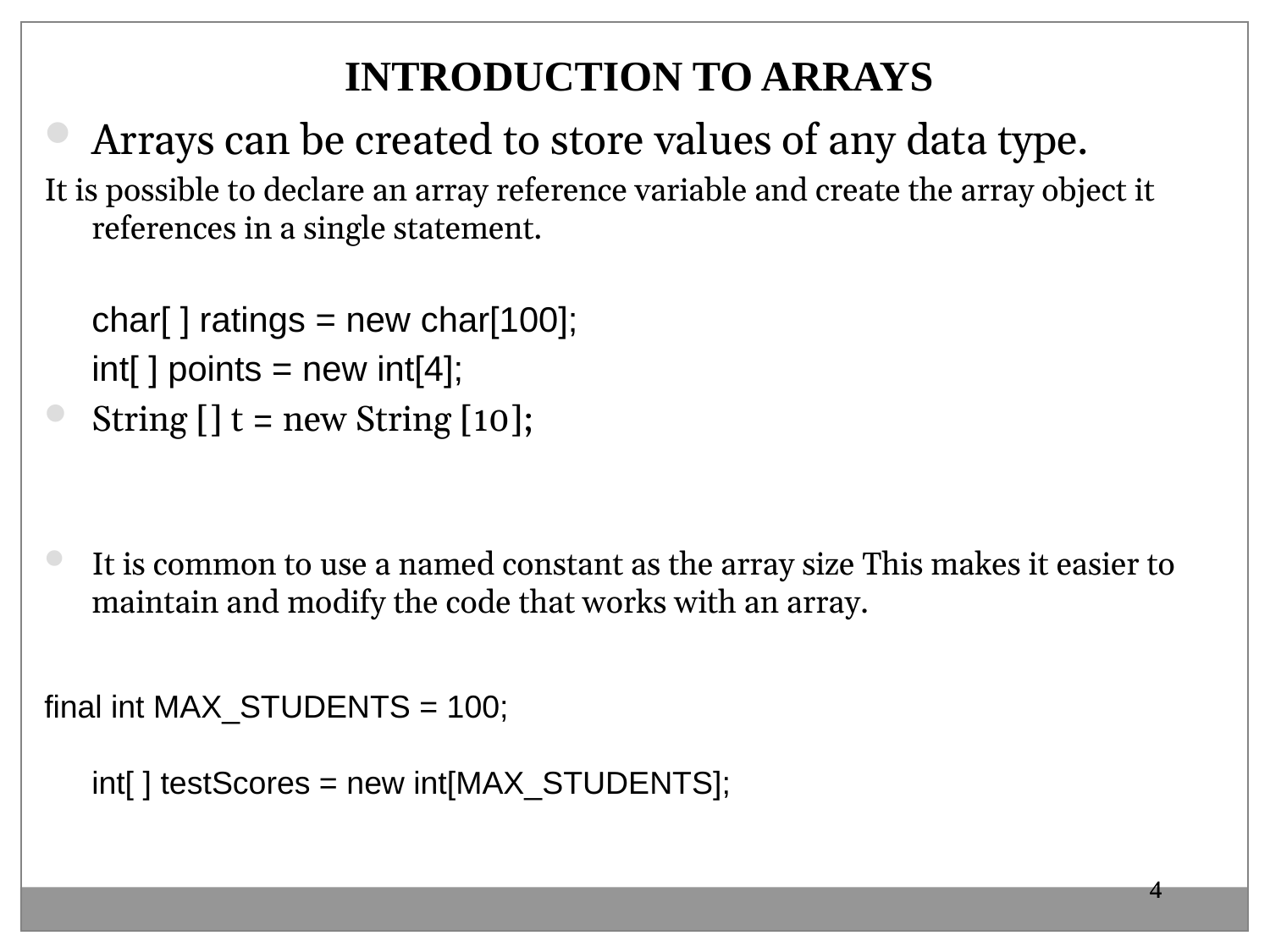

INTRODUCTION TO ARRAYS
Arrays can be created to store values of any data type.
It is possible to declare an array reference variable and create the array object it references in a single statement.

	char[ ] ratings = new char[100];
	int[ ] points = new int[4];
String [] t = new String [10];

It is common to use a named constant as the array size This makes it easier to maintain and modify the code that works with an array.

final int MAX_STUDENTS = 100;

	int[ ] testScores = new int[MAX_STUDENTS];
4
4